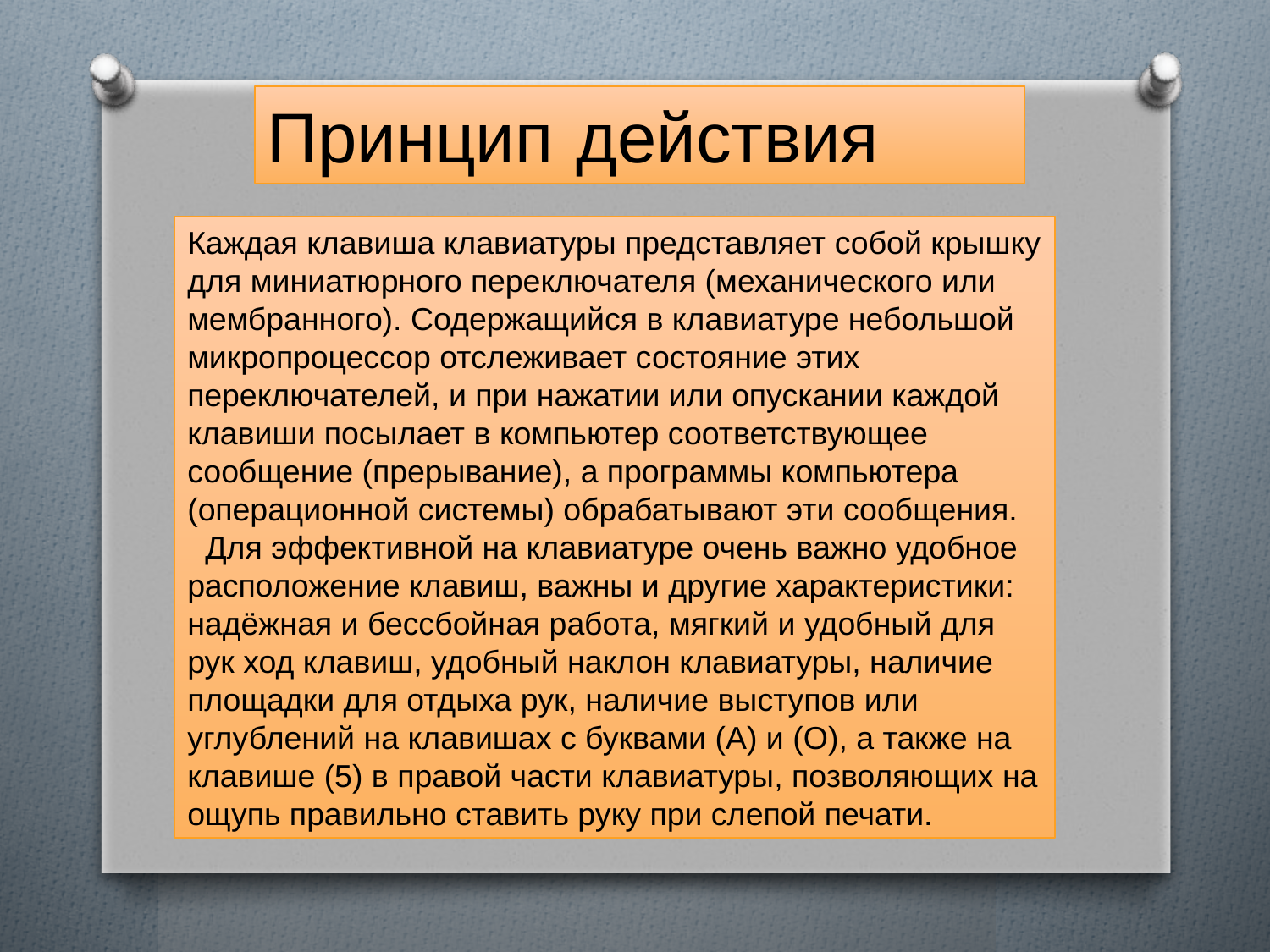

Принцип действия
Каждая клавиша клавиатуры представляет собой крышку для миниатюрного переключателя (механического или мембранного). Содержащийся в клавиатуре небольшой  микропроцессор отслеживает состояние этих переключателей, и при нажатии или опускании каждой клавиши посылает в компьютер соответствующее сообщение (прерывание), а программы компьютера (операционной системы) обрабатывают эти сообщения.
  Для эффективной на клавиатуре очень важно удобное расположение клавиш, важны и другие характеристики: надёжная и бессбойная работа, мягкий и удобный для рук ход клавиш, удобный наклон клавиатуры, наличие площадки для отдыха рук, наличие выступов или углублений на клавишах с буквами (А) и (О), а также на клавише (5) в правой части клавиатуры, позволяющих на ощупь правильно ставить руку при слепой печати.